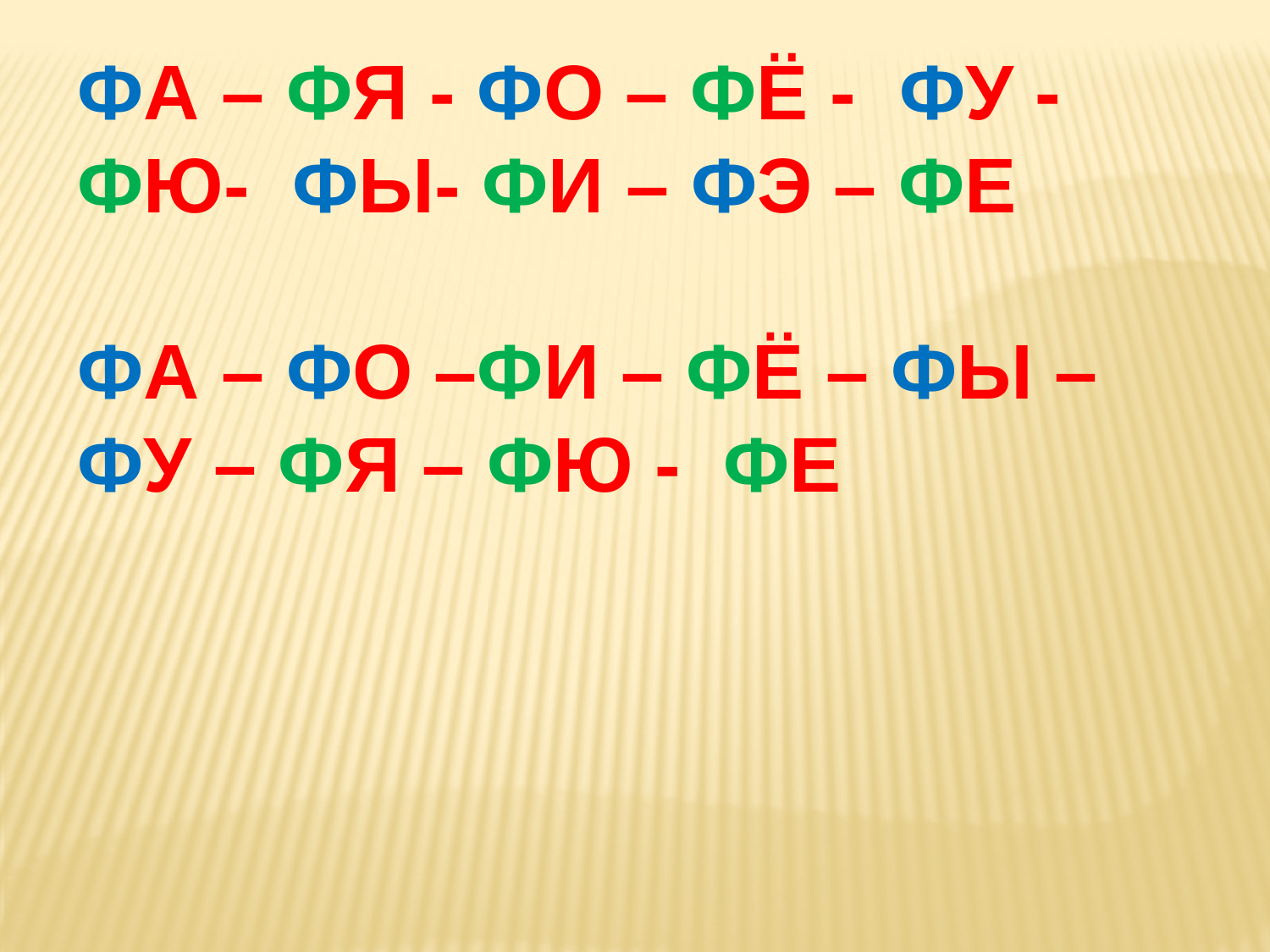

ФА – ФЯ - ФО – ФЁ -  ФУ - ФЮ-  ФЫ- ФИ – ФЭ – ФЕ

ФА – ФО –ФИ – ФЁ – ФЫ – ФУ – ФЯ – ФЮ -  ФЕ